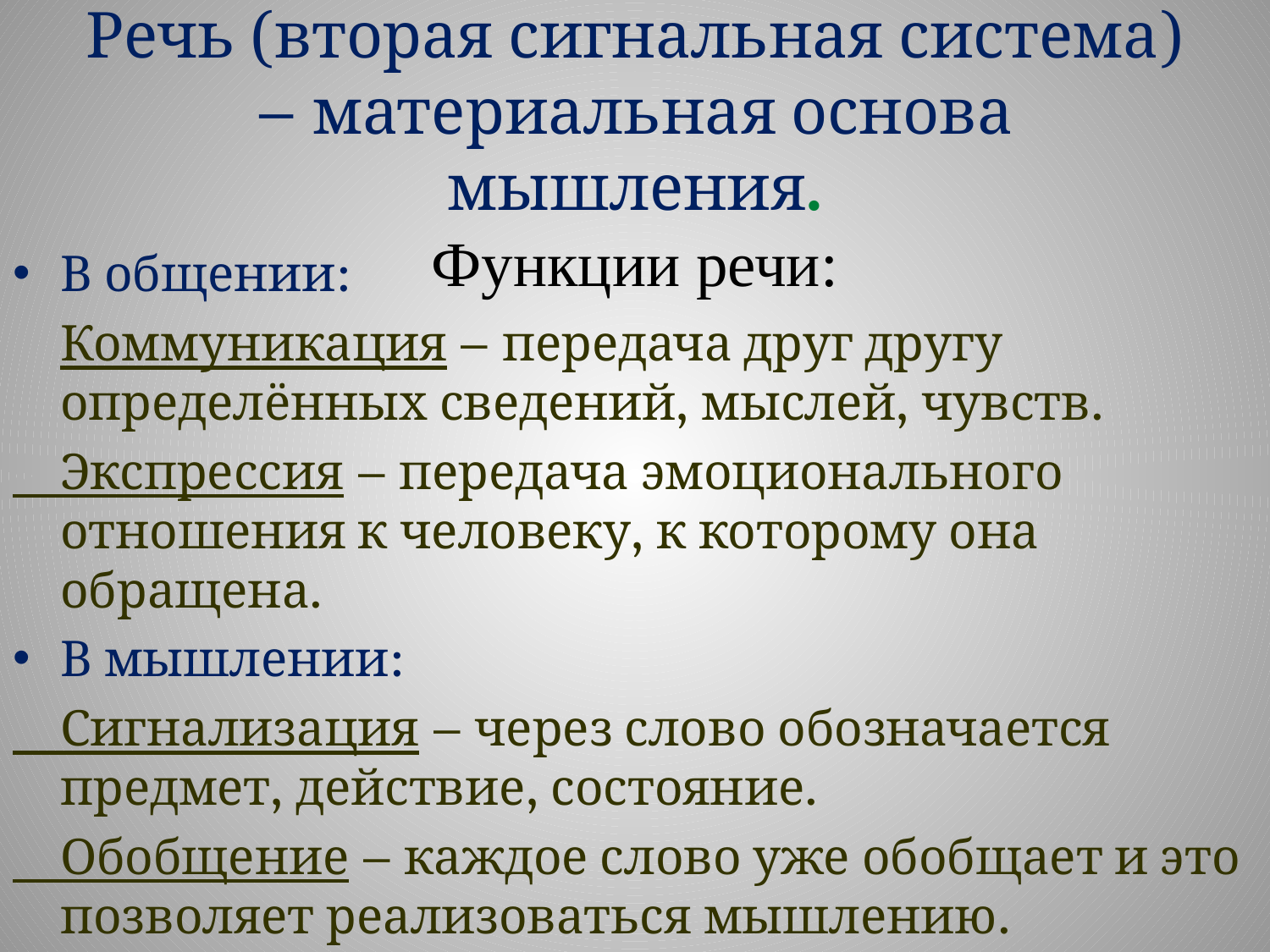

Речь (вторая сигнальная система) – материальная основа мышления.
Функции речи:
В общении:
    Коммуникация – передача друг другу определённых сведений, мыслей, чувств.
    Экспрессия – передача эмоционального отношения к человеку, к которому она обращена.
В мышлении:
    Сигнализация – через слово обозначается предмет, действие, состояние.
    Обобщение – каждое слово уже обобщает и это позволяет реализоваться мышлению.